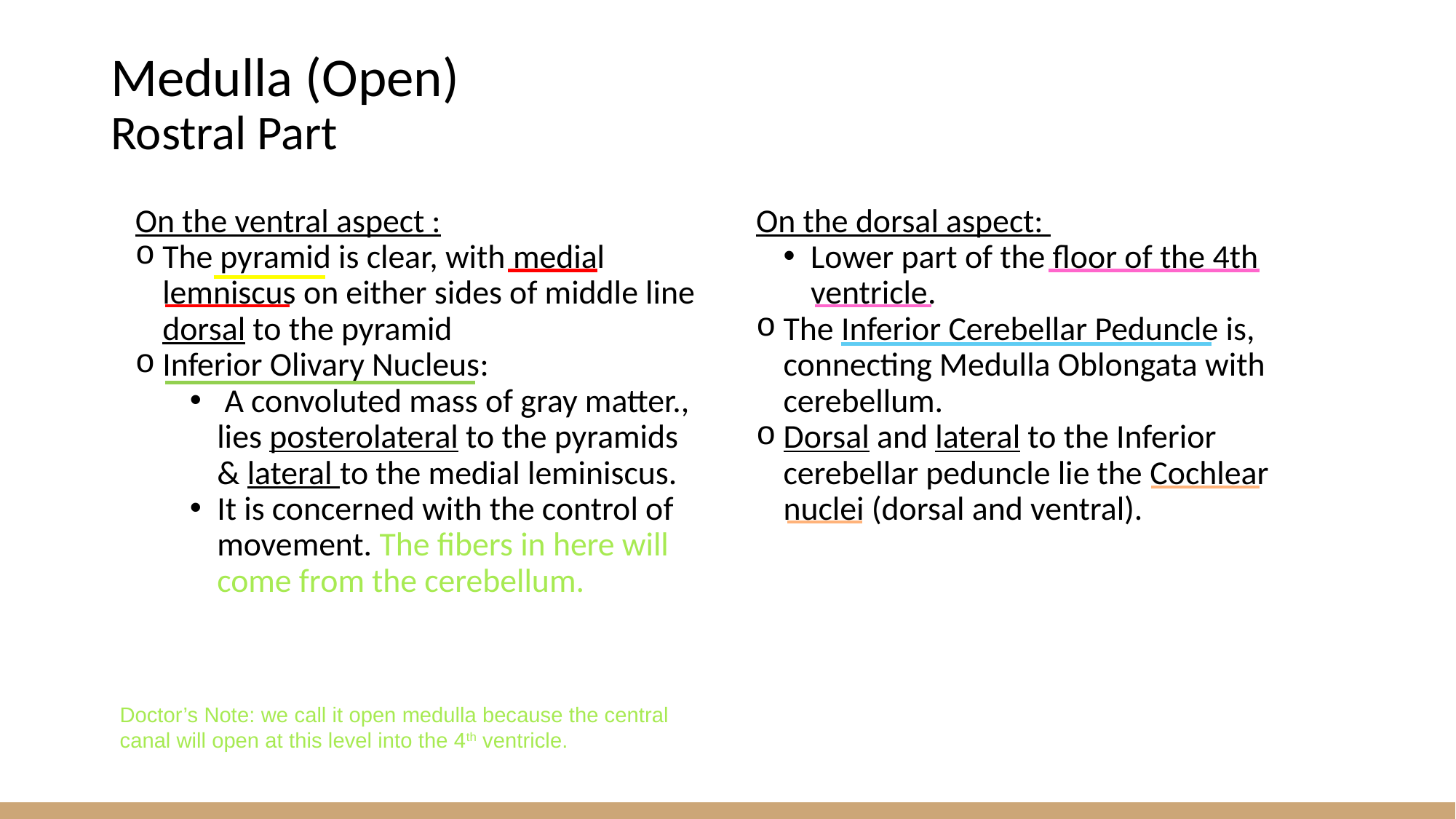

Medulla (Open)
Rostral Part
On the ventral aspect :
The pyramid is clear, with medial lemniscus on either sides of middle line dorsal to the pyramid
Inferior Olivary Nucleus:
 A convoluted mass of gray matter., lies posterolateral to the pyramids & lateral to the medial leminiscus.
It is concerned with the control of movement. The fibers in here will come from the cerebellum.
On the dorsal aspect:
Lower part of the floor of the 4th ventricle.
The Inferior Cerebellar Peduncle is, connecting Medulla Oblongata with cerebellum.
Dorsal and lateral to the Inferior cerebellar peduncle lie the Cochlear nuclei (dorsal and ventral).

Doctor’s Note: we call it open medulla because the central canal will open at this level into the 4th ventricle.